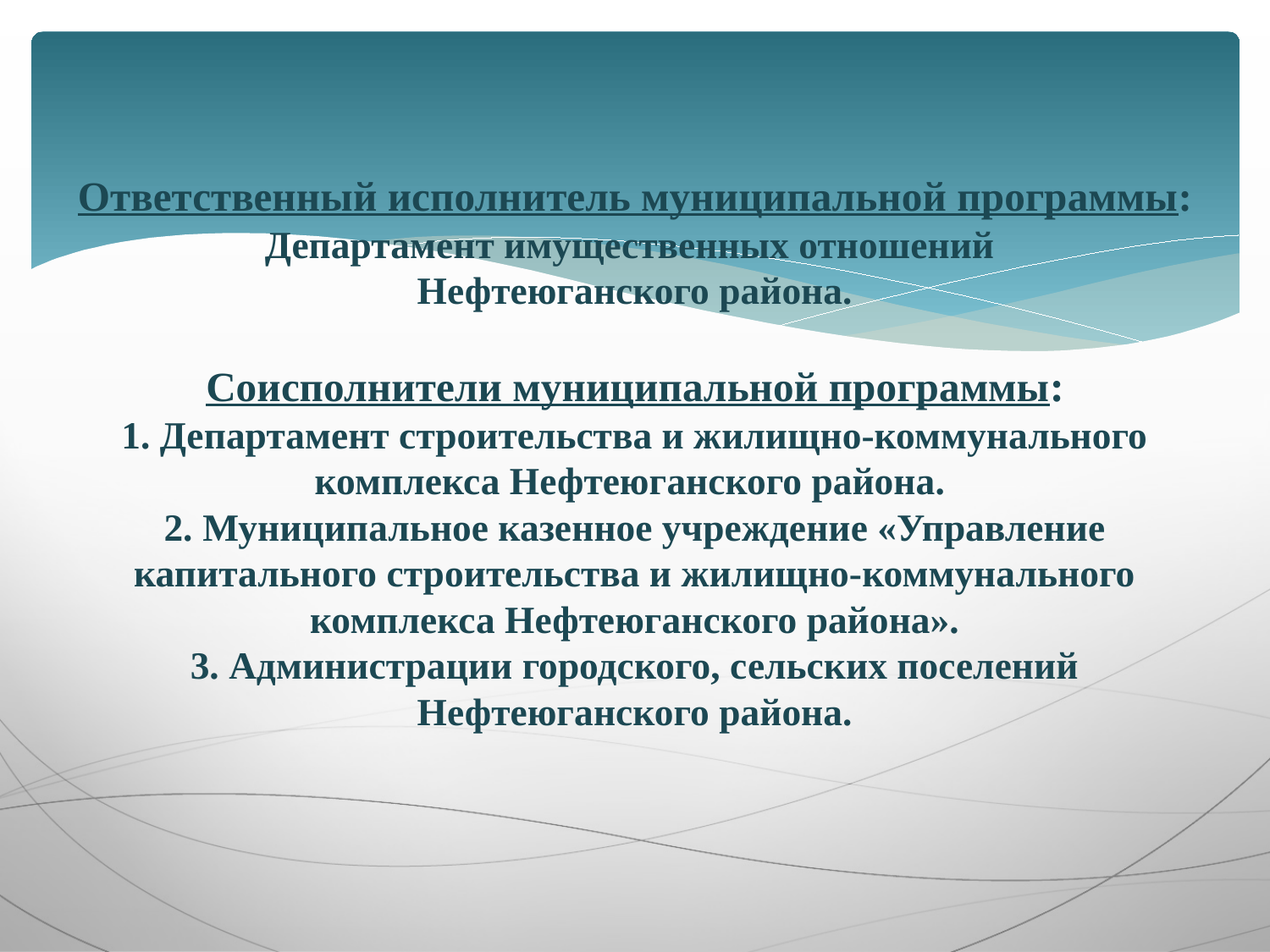

# Ответственный исполнитель муниципальной программы: Департамент имущественных отношений Нефтеюганского района. Соисполнители муниципальной программы: 1. Департамент строительства и жилищно-коммунального комплекса Нефтеюганского района. 2. Муниципальное казенное учреждение «Управление капитального строительства и жилищно-коммунального комплекса Нефтеюганского района». 3. Администрации городского, сельских поселений Нефтеюганского района.